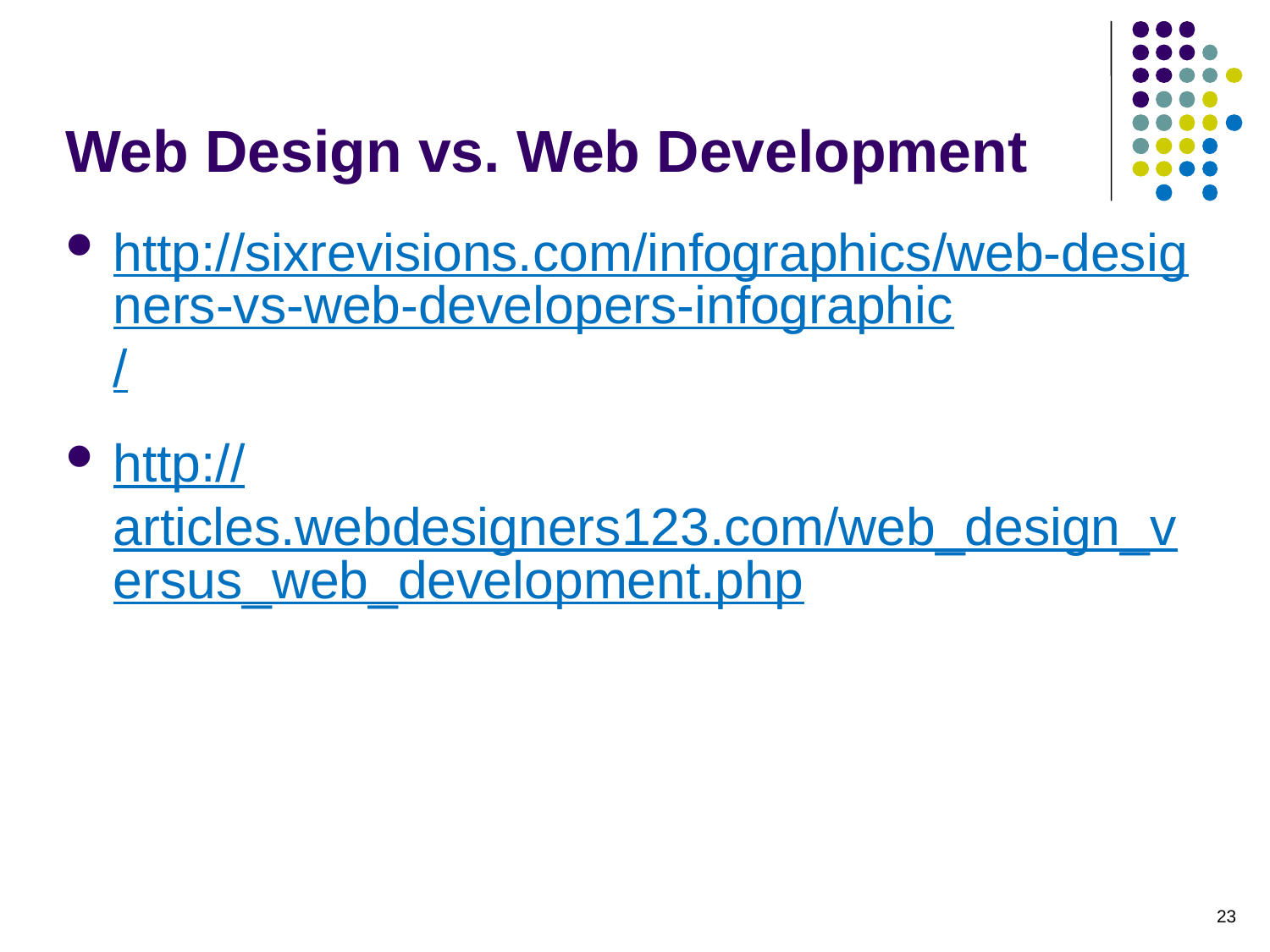

# Web Design vs. Web Development
http://sixrevisions.com/infographics/web-designers-vs-web-developers-infographic/
http://articles.webdesigners123.com/web_design_versus_web_development.php

23